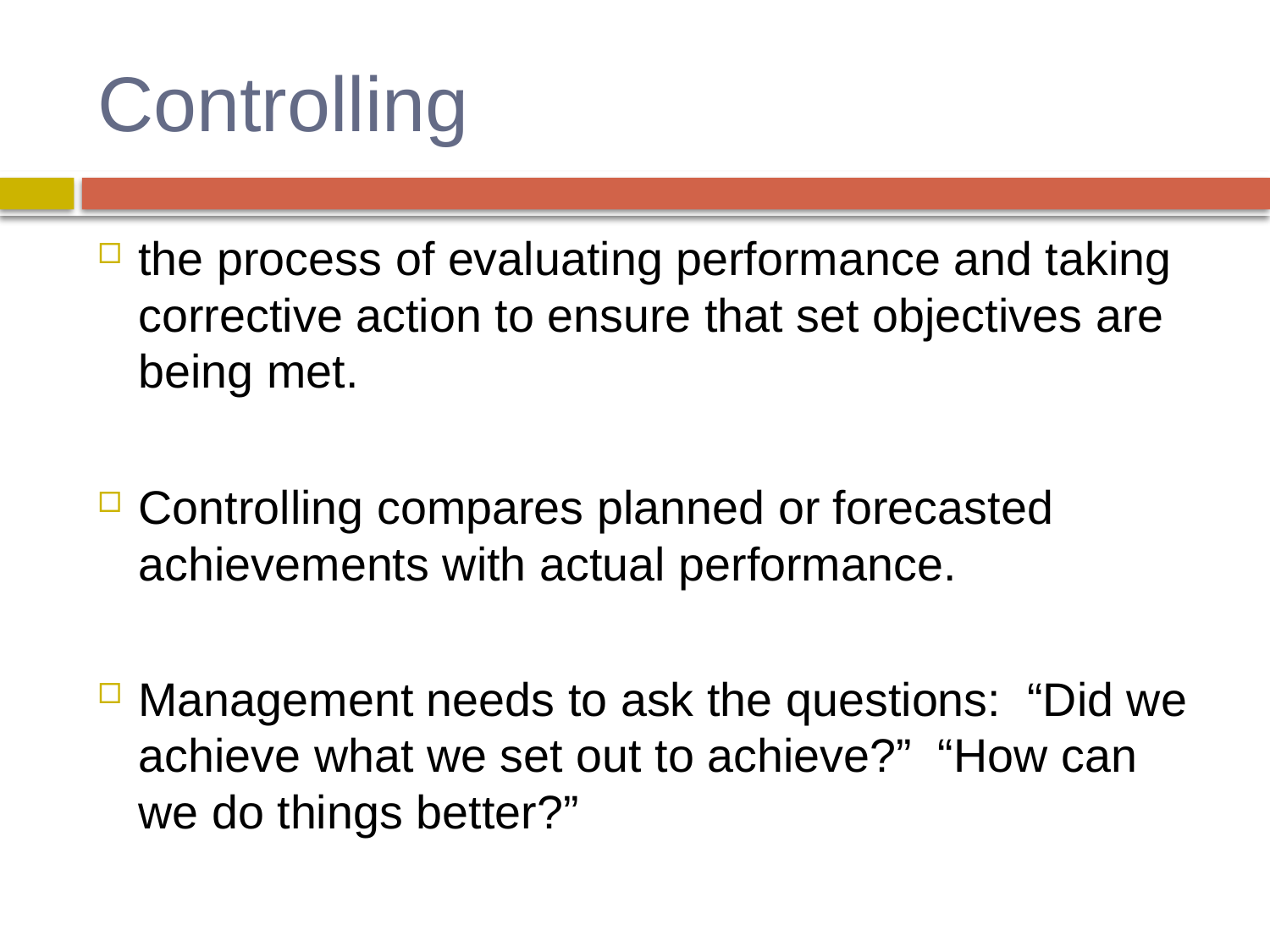

# Controlling
the process of evaluating performance and taking corrective action to ensure that set objectives are being met.

Controlling compares planned or forecasted achievements with actual performance.

Management needs to ask the questions:  “Did we achieve what we set out to achieve?”  “How can we do things better?”